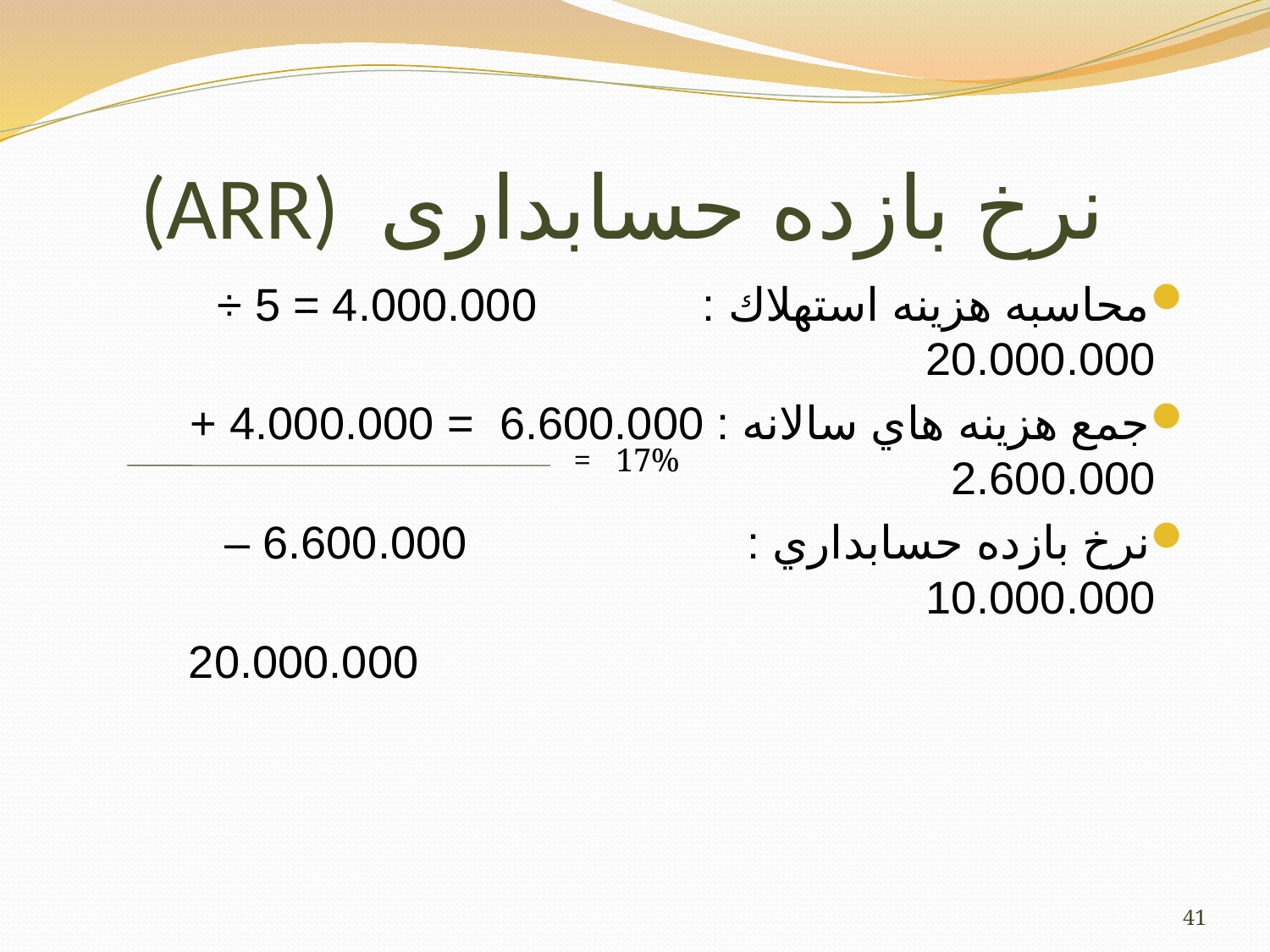

# (ARR)  نرخ بازده حسابداری
محاسبه هزينه استهلاك :             4.000.000 = 5 ÷  20.000.000
جمع هزينه هاي سالانه : 6.600.000  = 4.000.000 + 2.600.000
نرخ بازده حسابداري :                      6.600.000 – 10.000.000
                                                             20.000.000
=
17%
41